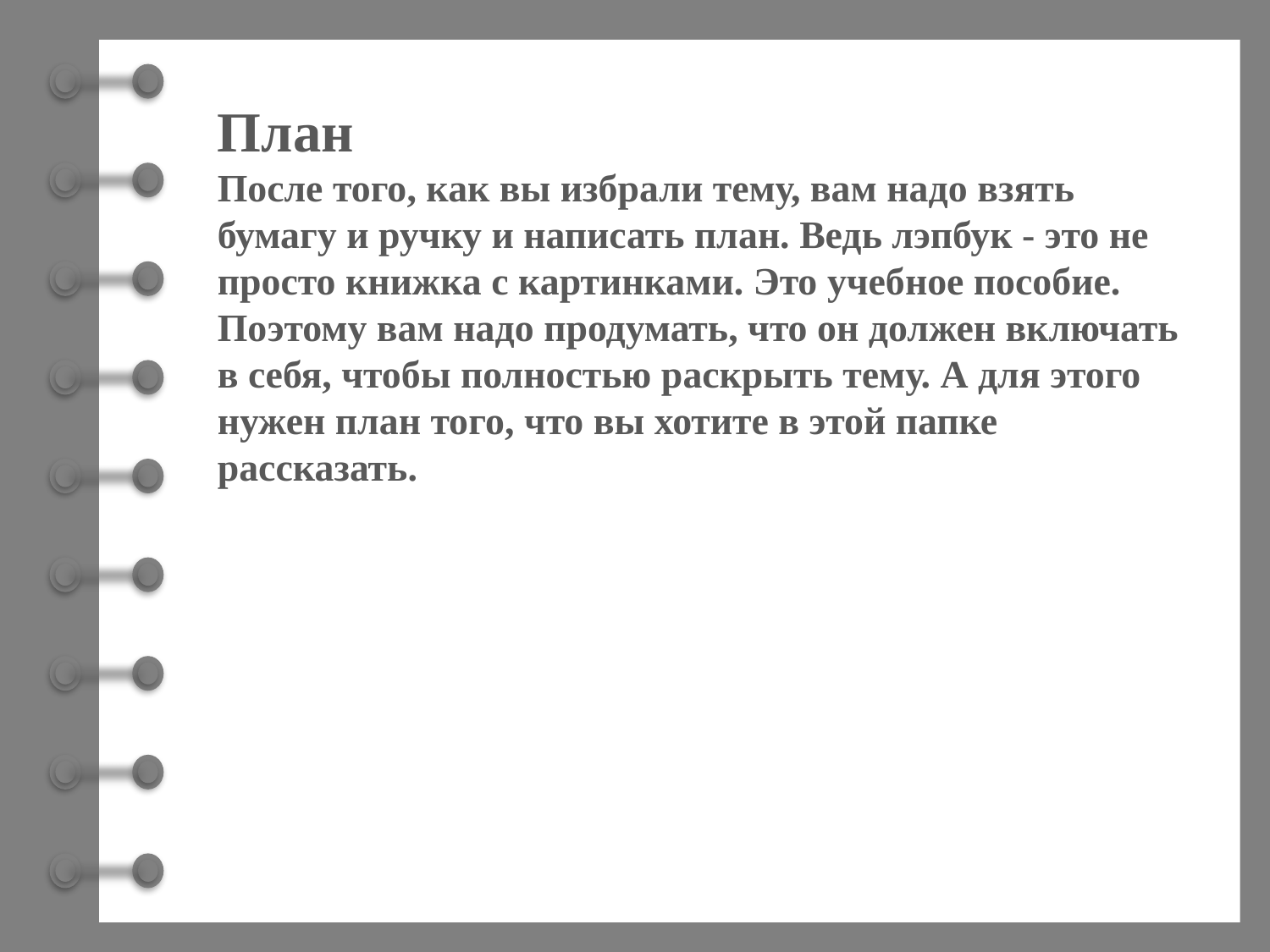

План
После того, как вы избрали тему, вам надо взять бумагу и ручку и написать план. Ведь лэпбук - это не просто книжка с картинками. Это учебное пособие. Поэтому вам надо продумать, что он должен включать в себя, чтобы полностью раскрыть тему. А для этого нужен план того, что вы хотите в этой папке рассказать.